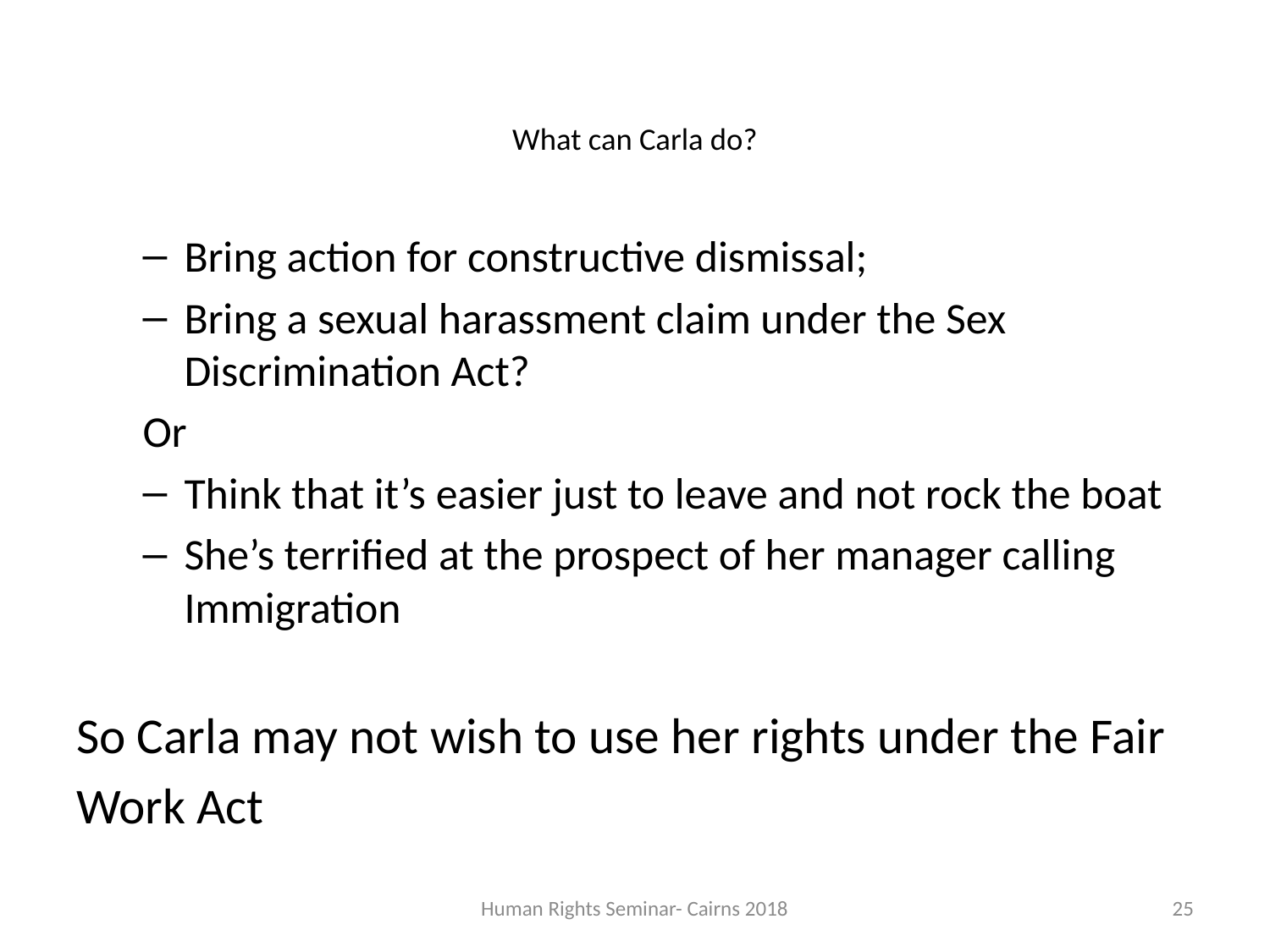

# What can Carla do?
Bring action for constructive dismissal;
Bring a sexual harassment claim under the Sex Discrimination Act?
Or
Think that it’s easier just to leave and not rock the boat
She’s terrified at the prospect of her manager calling Immigration

So Carla may not wish to use her rights under the Fair
Work Act

Human Rights Seminar- Cairns 2018
25